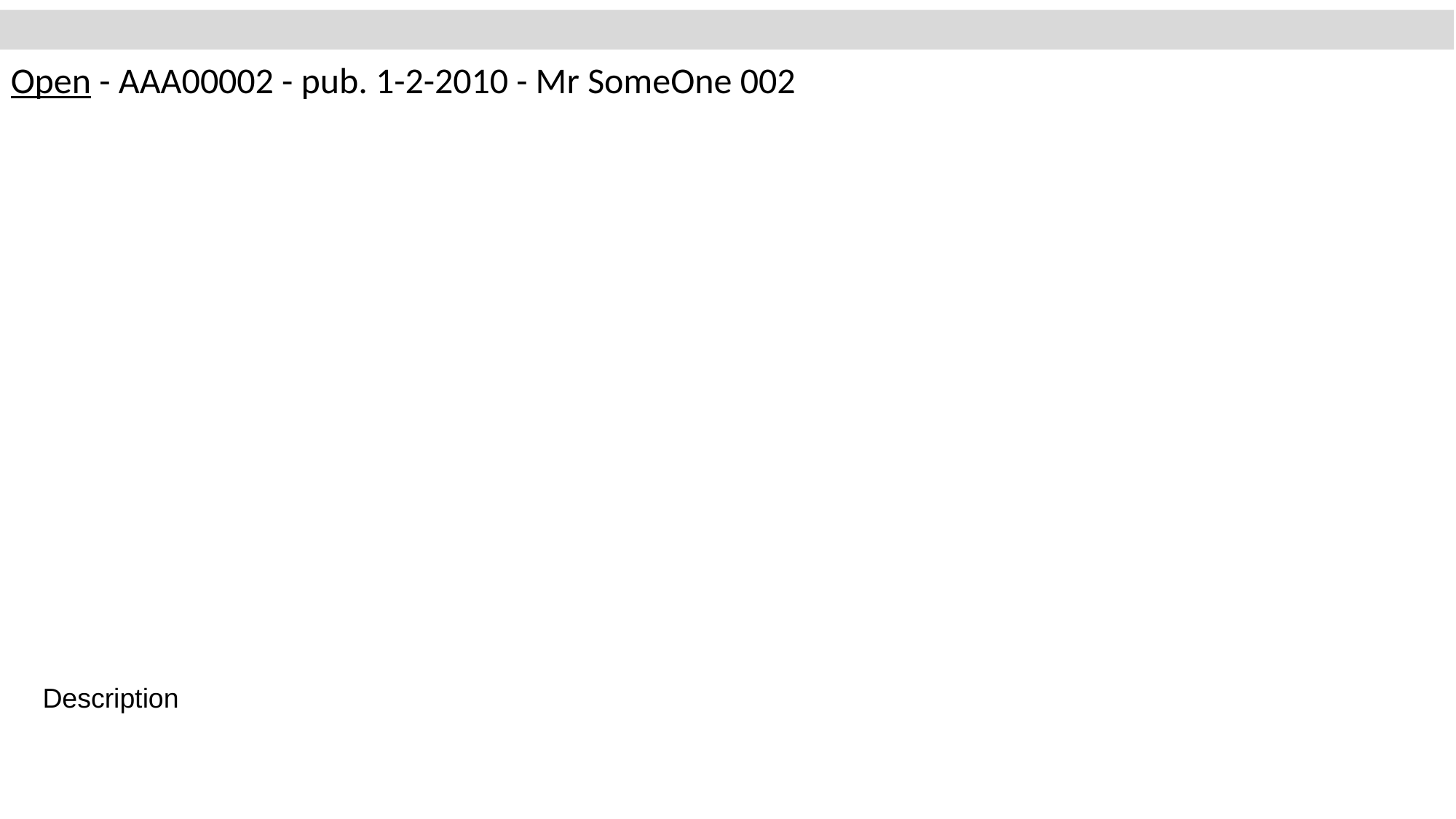

Open - AAA00002 - pub. 1-2-2010 - Mr SomeOne 002
Description